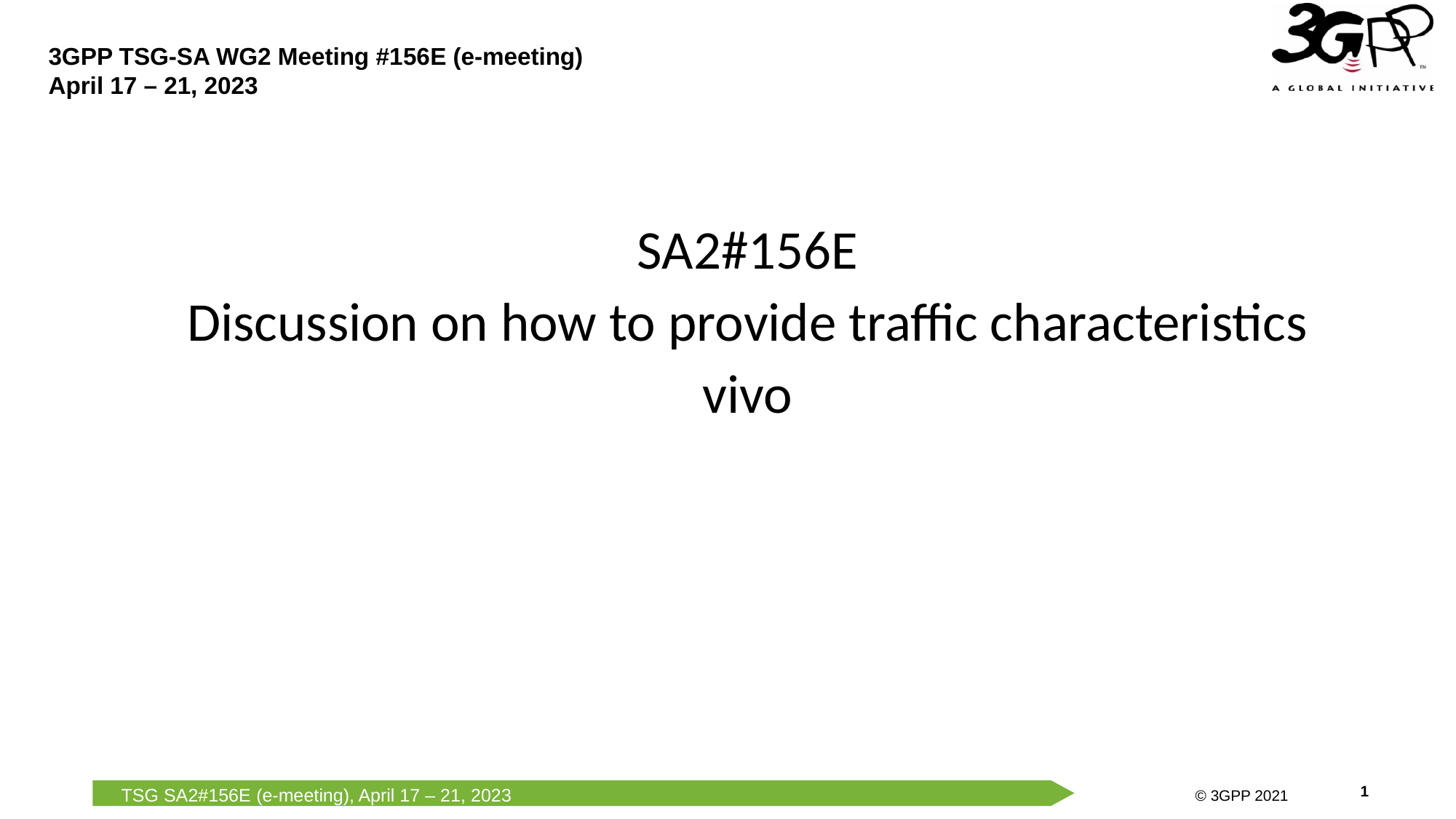

SA2#156E
Discussion on how to provide traffic characteristics
vivo